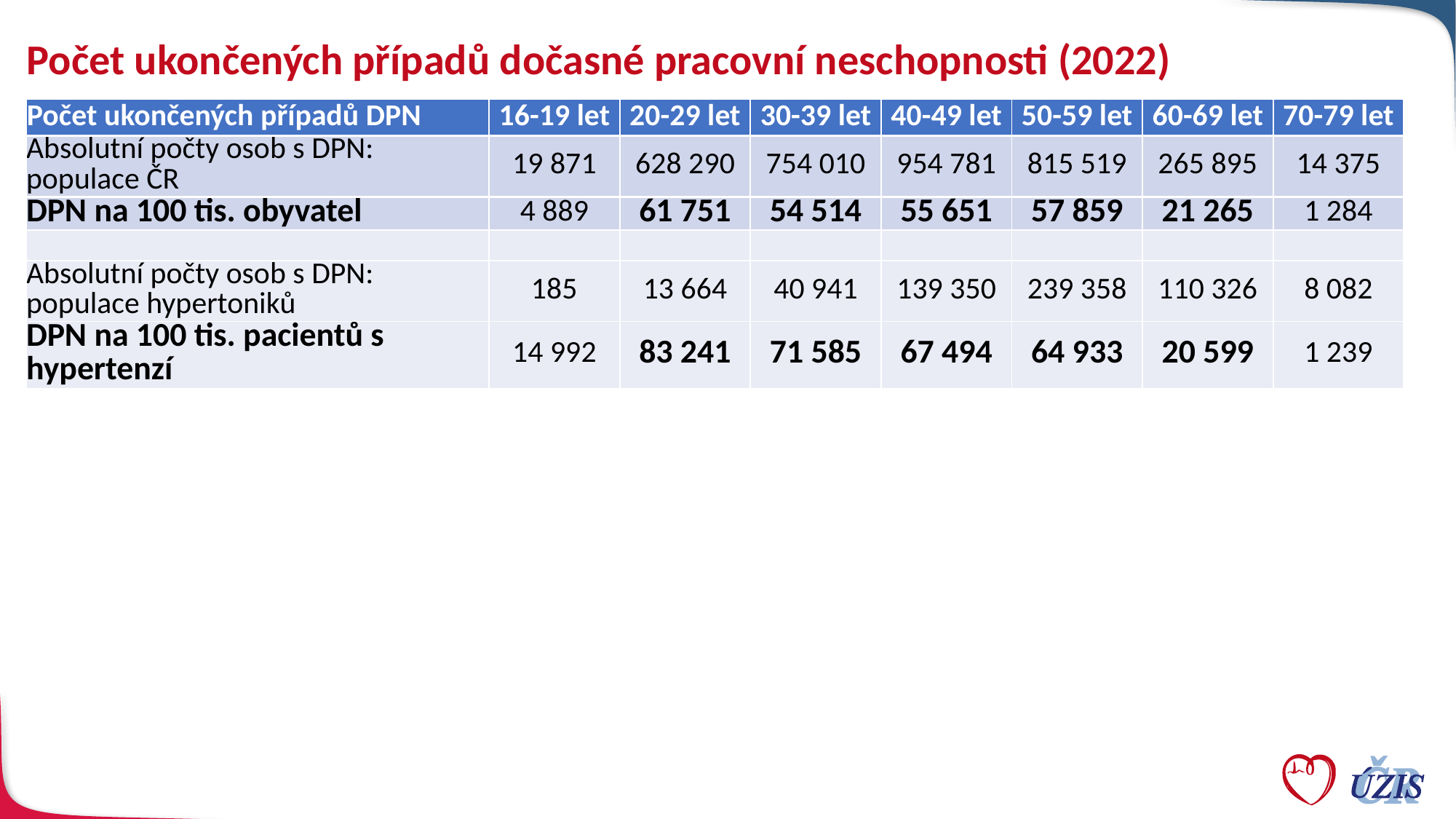

Počet ukončených případů dočasné pracovní neschopnosti (2022)
| Počet ukončených případů DPN | 16-19 let | 20-29 let | 30-39 let | 40-49 let | 50-59 let | 60-69 let | 70-79 let |
| --- | --- | --- | --- | --- | --- | --- | --- |
| Absolutní počty osob s DPN: populace ČR | 19 871 | 628 290 | 754 010 | 954 781 | 815 519 | 265 895 | 14 375 |
| DPN na 100 tis. obyvatel | 4 889 | 61 751 | 54 514 | 55 651 | 57 859 | 21 265 | 1 284 |
|  |  |  |  |  |  |  |  |
| Absolutní počty osob s DPN: populace hypertoniků | 185 | 13 664 | 40 941 | 139 350 | 239 358 | 110 326 | 8 082 |
| DPN na 100 tis. pacientů s hypertenzí | 14 992 | 83 241 | 71 585 | 67 494 | 64 933 | 20 599 | 1 239 |
|  |  |  |  |  |  |  |  |